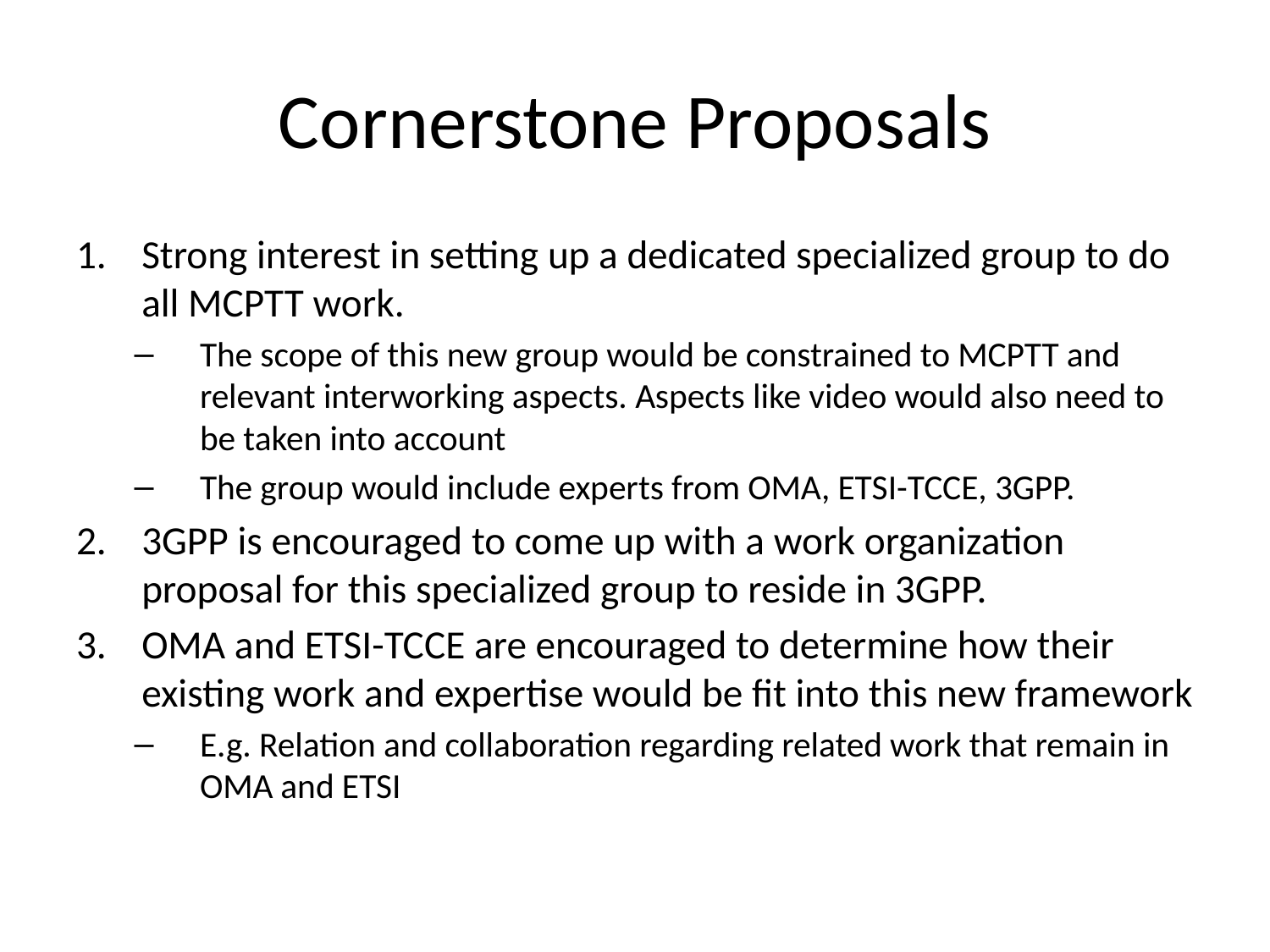

# Cornerstone Proposals
Strong interest in setting up a dedicated specialized group to do all MCPTT work.
The scope of this new group would be constrained to MCPTT and relevant interworking aspects. Aspects like video would also need to be taken into account
The group would include experts from OMA, ETSI-TCCE, 3GPP.
3GPP is encouraged to come up with a work organization proposal for this specialized group to reside in 3GPP.
OMA and ETSI-TCCE are encouraged to determine how their existing work and expertise would be fit into this new framework
E.g. Relation and collaboration regarding related work that remain in OMA and ETSI